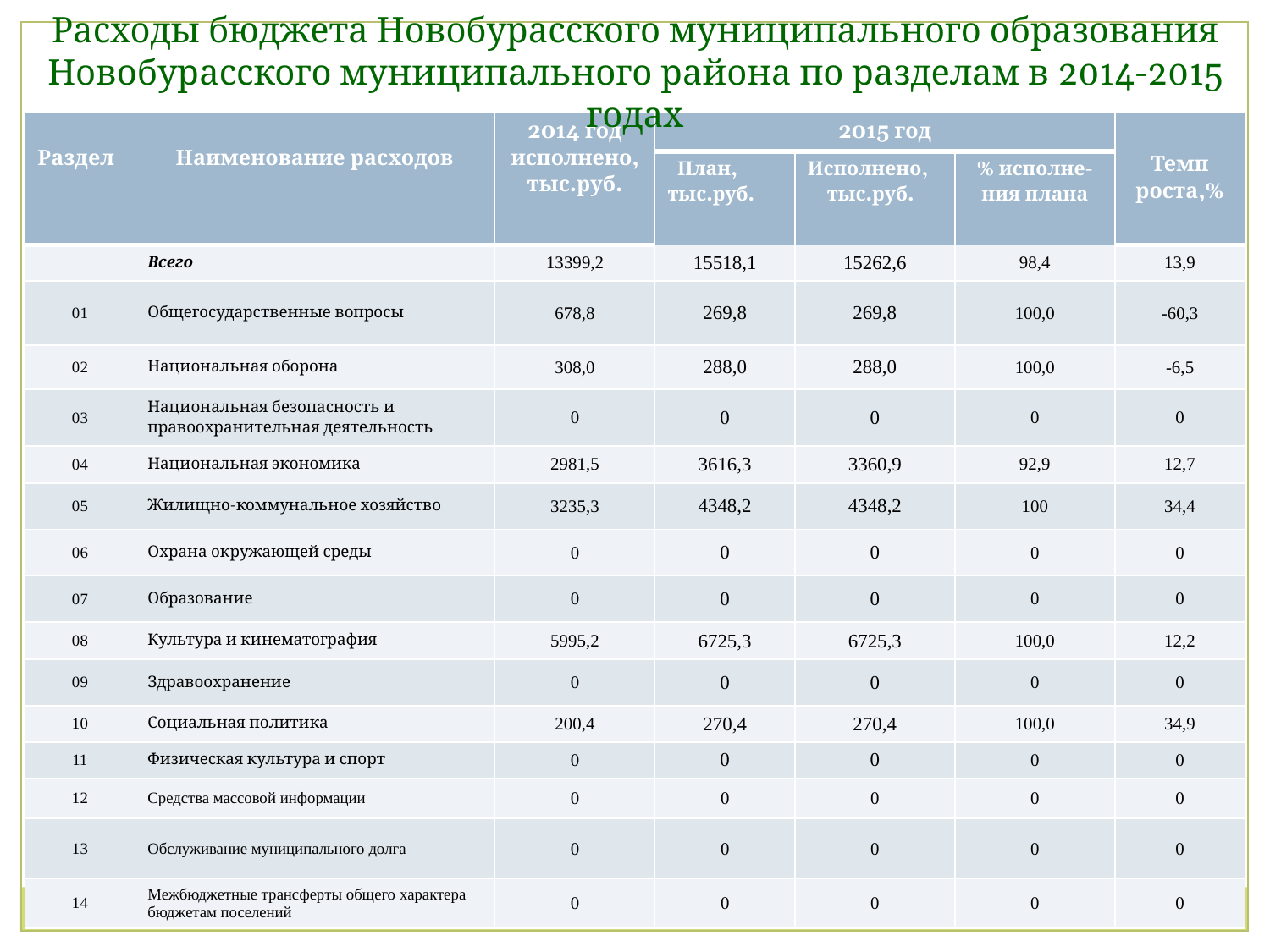

Расходы бюджета Новобурасского муниципального образования Новобурасского муниципального района по разделам в 2014-2015 годах
| Раздел | Наименование расходов | 2014 год исполнено, тыс.руб. | 2015 год |  |  | Темп роста,% |
| --- | --- | --- | --- | --- | --- | --- |
|  |  |  | План, тыс.руб. | Исполнено, тыс.руб. | % исполне- ния плана |  |
|  | Всего | 13399,2 | 15518,1 | 15262,6 | 98,4 | 13,9 |
| 01 | Общегосударственные вопросы | 678,8 | 269,8 | 269,8 | 100,0 | -60,3 |
| 02 | Национальная оборона | 308,0 | 288,0 | 288,0 | 100,0 | -6,5 |
| 03 | Национальная безопасность и правоохранительная деятельность | 0 | 0 | 0 | 0 | 0 |
| 04 | Национальная экономика | 2981,5 | 3616,3 | 3360,9 | 92,9 | 12,7 |
| 05 | Жилищно-коммунальное хозяйство | 3235,3 | 4348,2 | 4348,2 | 100 | 34,4 |
| 06 | Охрана окружающей среды | 0 | 0 | 0 | 0 | 0 |
| 07 | Образование | 0 | 0 | 0 | 0 | 0 |
| 08 | Культура и кинематография | 5995,2 | 6725,3 | 6725,3 | 100,0 | 12,2 |
| 09 | Здравоохранение | 0 | 0 | 0 | 0 | 0 |
| 10 | Социальная политика | 200,4 | 270,4 | 270,4 | 100,0 | 34,9 |
| 11 | Физическая культура и спорт | 0 | 0 | 0 | 0 | 0 |
| 12 | Средства массовой информации | 0 | 0 | 0 | 0 | 0 |
| 13 | Обслуживание муниципального долга | 0 | 0 | 0 | 0 | 0 |
| 14 | Межбюджетные трансферты общего характера бюджетам поселений | 0 | 0 | 0 | 0 | 0 |